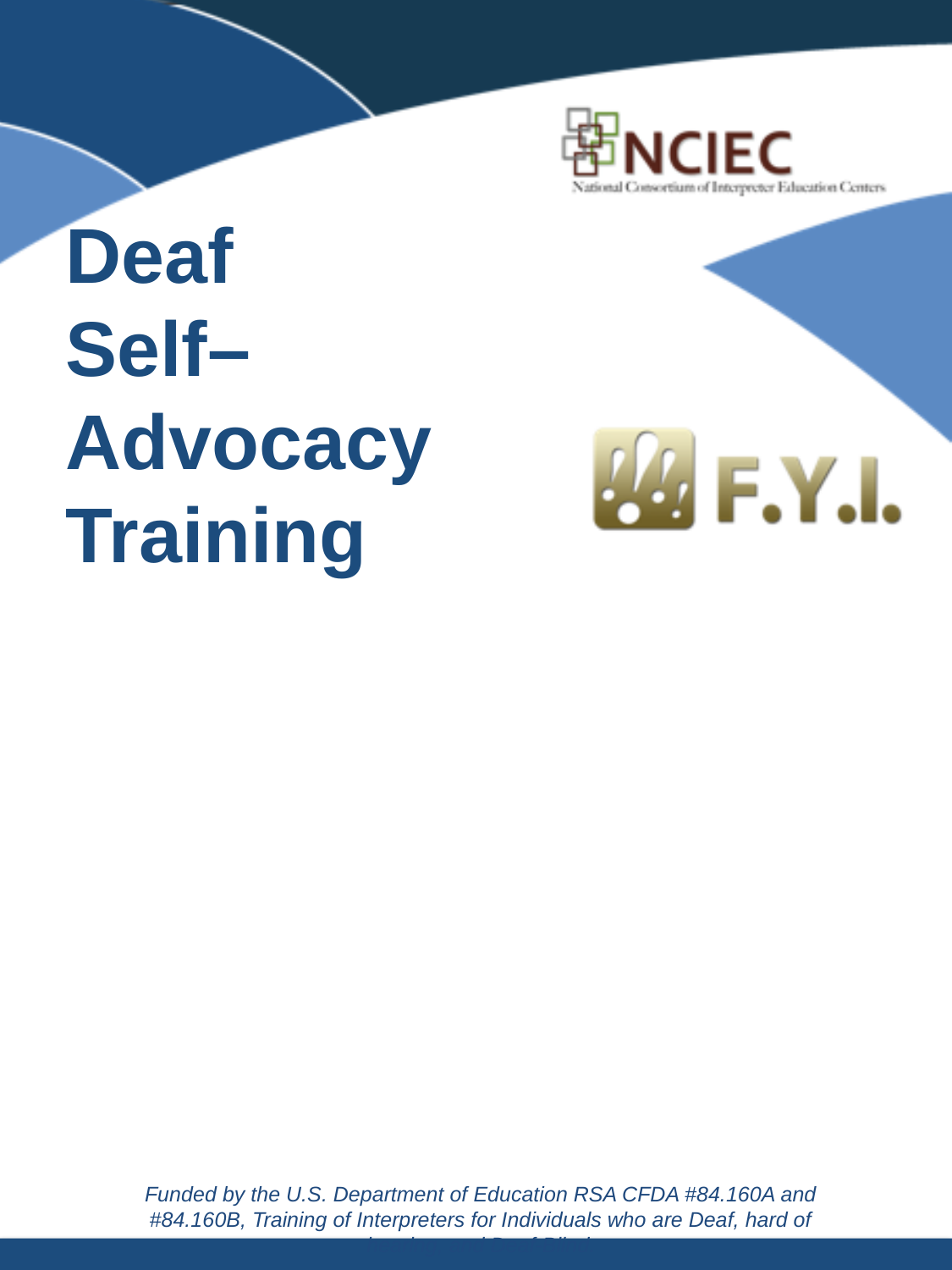

# Deaf Self–Advocacy Training

Funded by the U.S. Department of Education RSA CFDA #84.160A and #84.160B, Training of Interpreters for Individuals who are Deaf, hard of hearing, and Deaf-Blind.